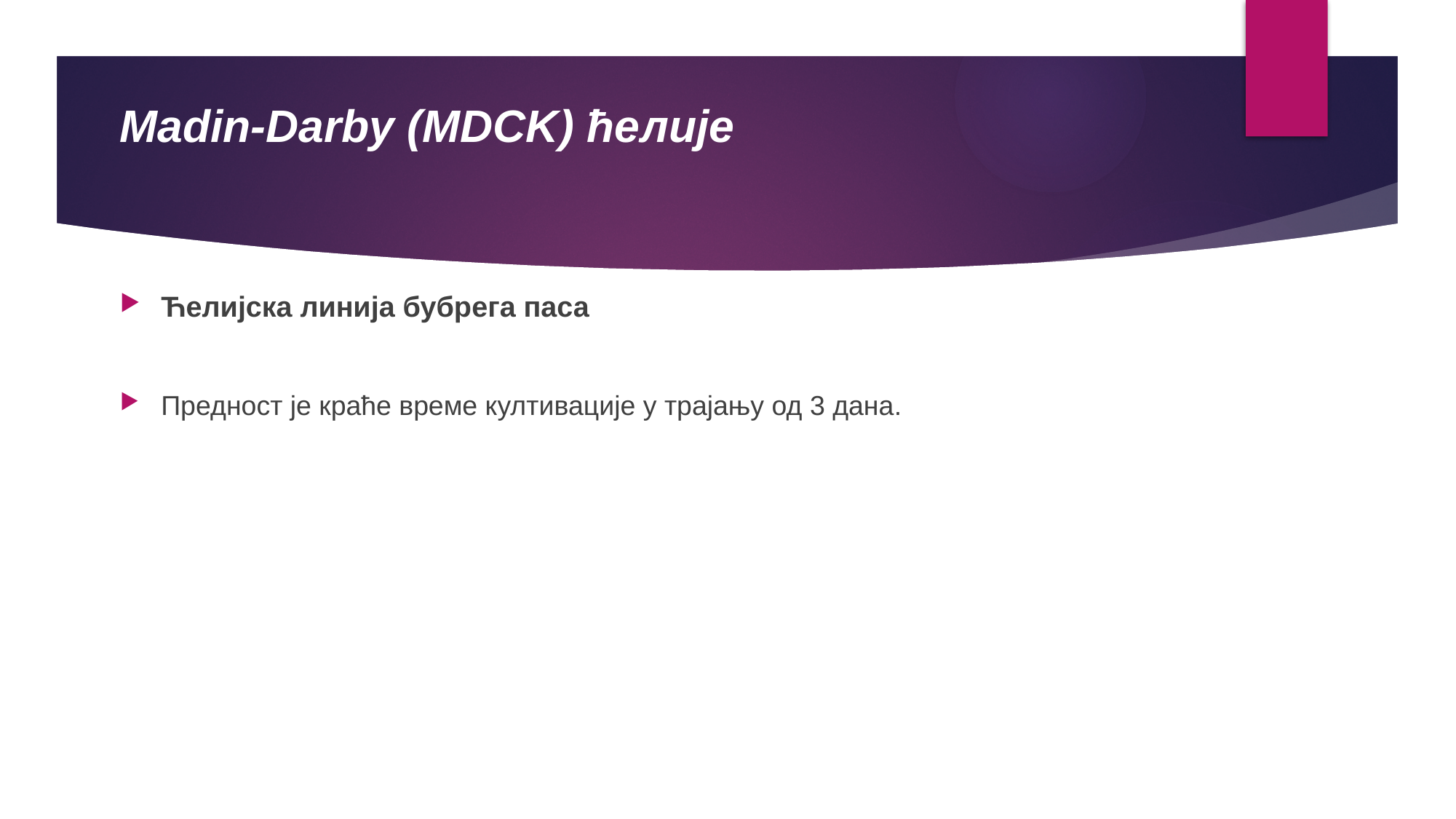

Madin-Darby (MDCK) ћелије
Ћелијска линија бубрега паса

Предност је краће време култивације у трајању од 3 дана.